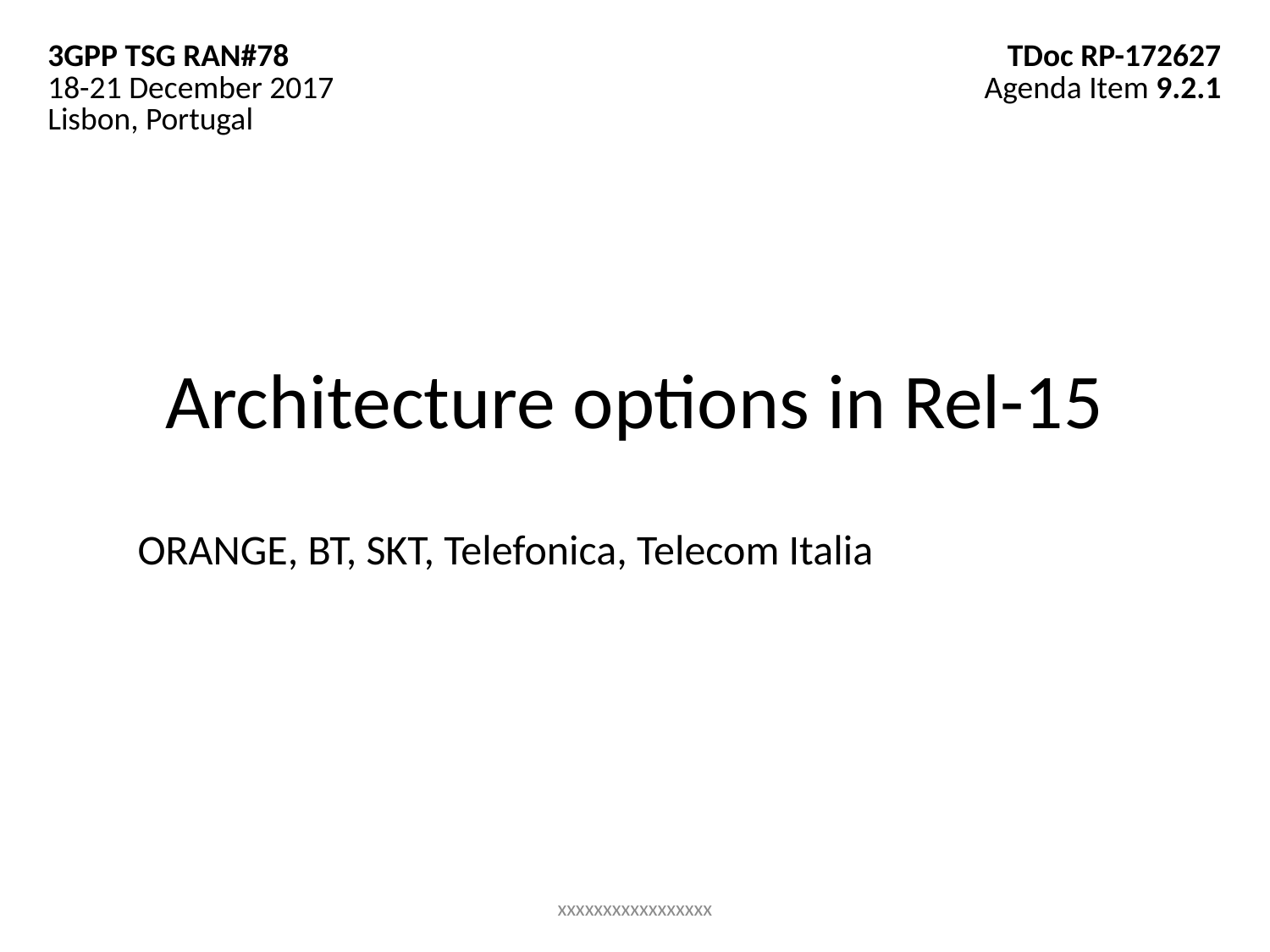

| 3GPP TSG RAN#78 18-21 December 2017 Lisbon, Portugal | TDoc RP-172627 Agenda Item 9.2.1 |
| --- | --- |
# Architecture options in Rel-15
ORANGE, BT, SKT, Telefonica, Telecom Italia
xxxxxxxxxxxxxxxxx